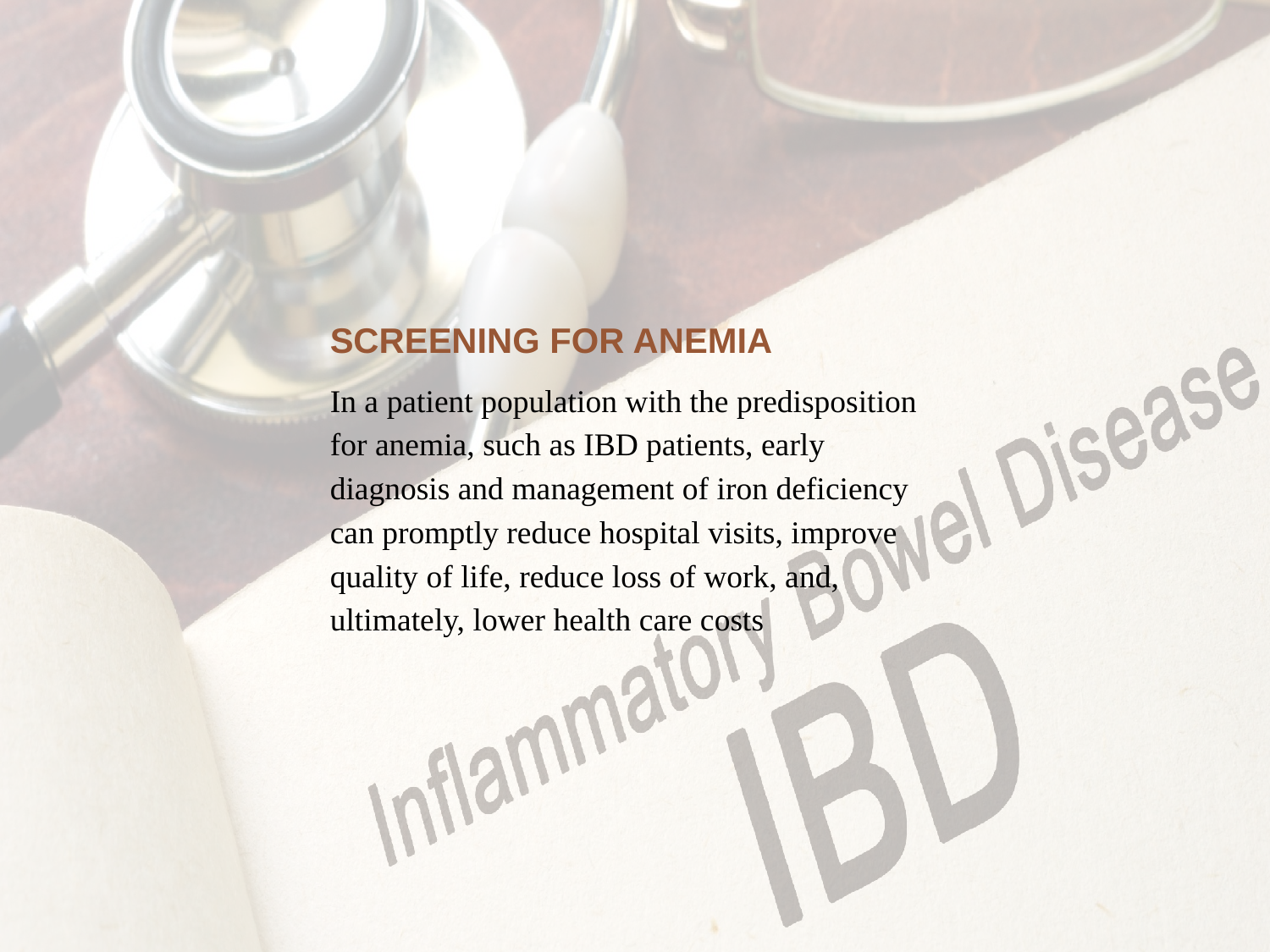

SCREENING FOR ANEMIA
In a patient population with the predisposition for anemia, such as IBD patients, early diagnosis and management of iron deficiency can promptly reduce hospital visits, improve quality of life, reduce loss of work, and, ultimately, lower health care costs